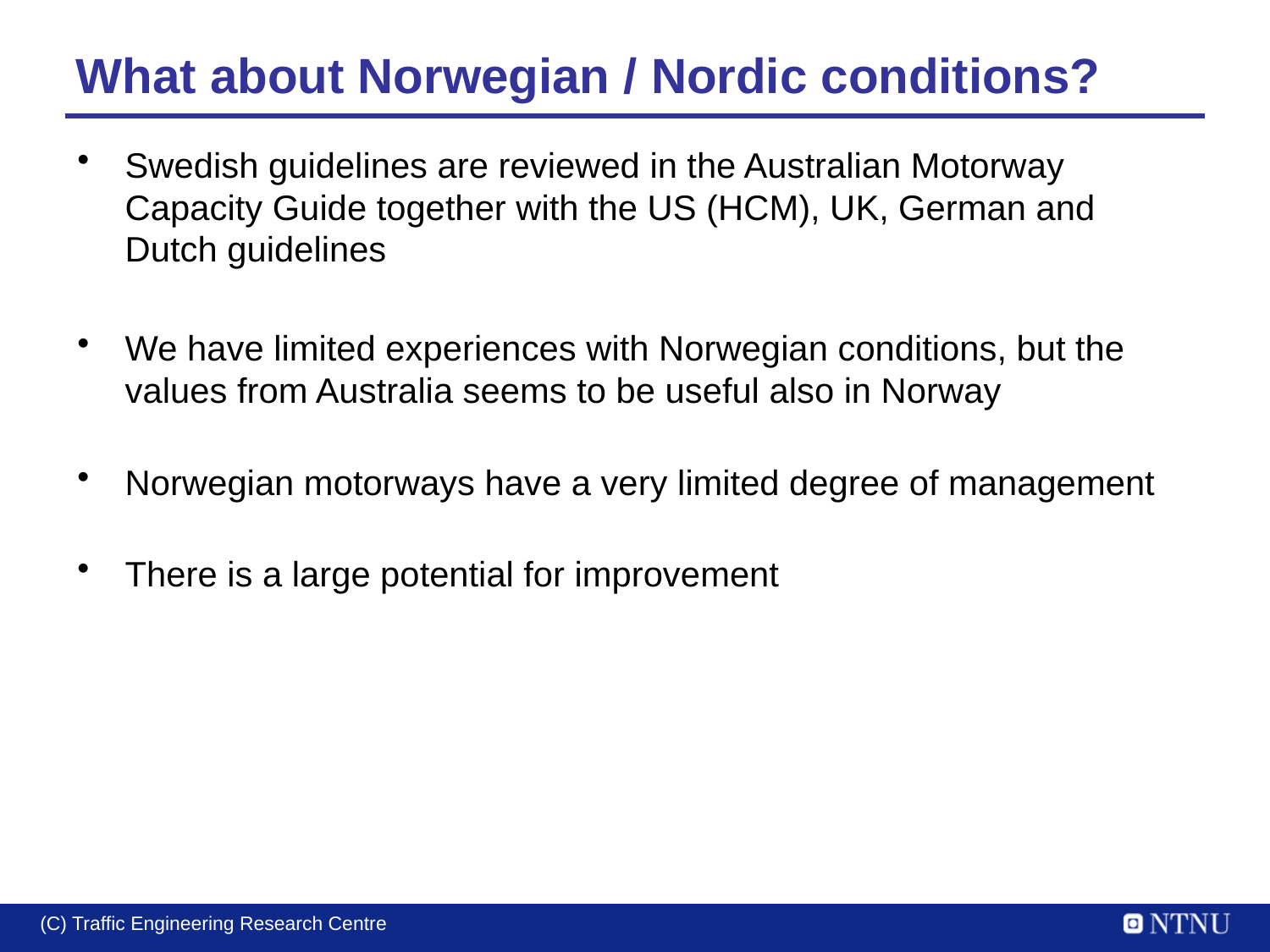

# What about Norwegian / Nordic conditions?
Swedish guidelines are reviewed in the Australian Motorway Capacity Guide together with the US (HCM), UK, German and Dutch guidelines

We have limited experiences with Norwegian conditions, but the values from Australia seems to be useful also in Norway
Norwegian motorways have a very limited degree of management
There is a large potential for improvement